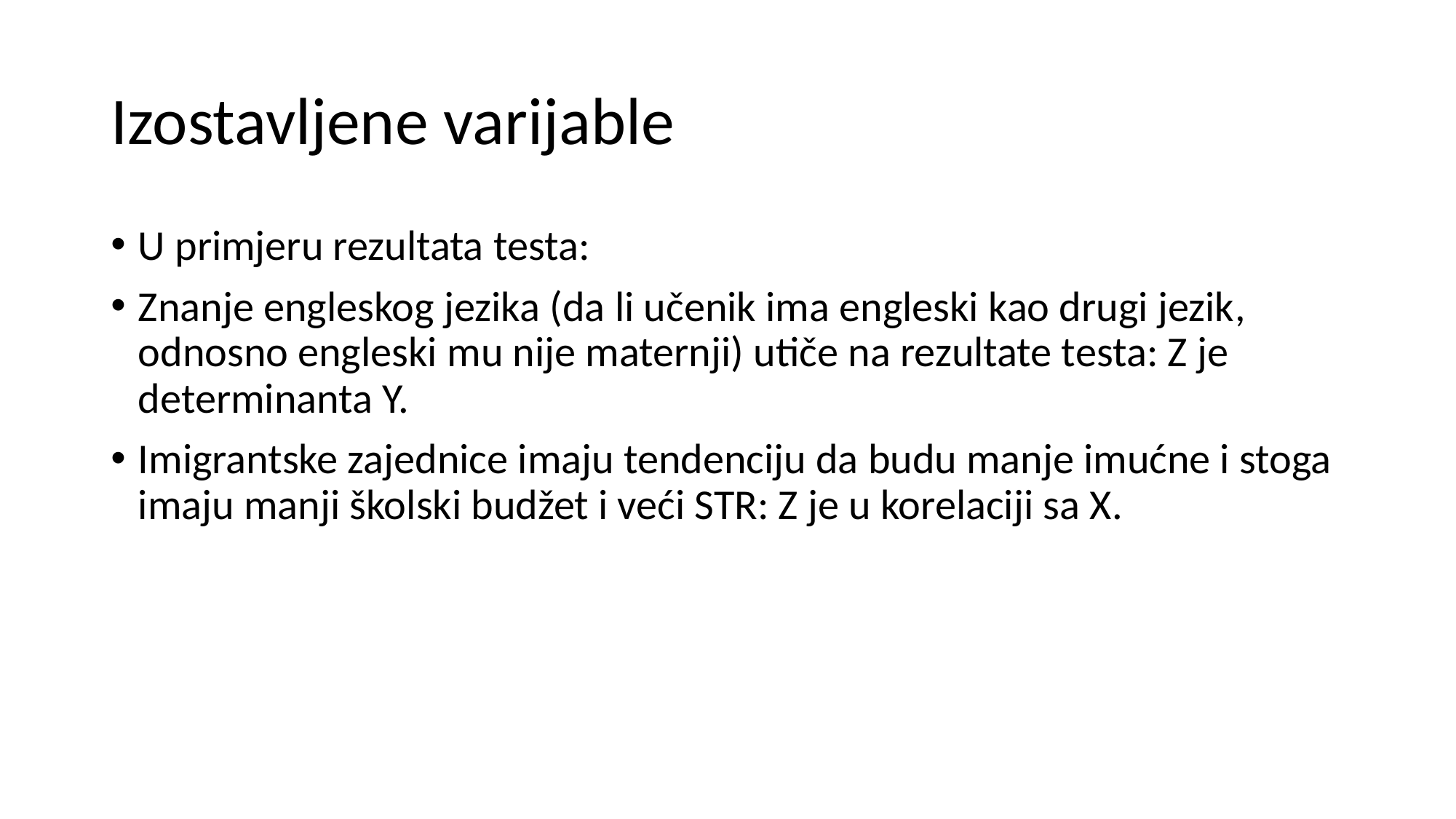

# Izostavljene varijable
U primjeru rezultata testa:
Znanje engleskog jezika (da li učenik ima engleski kao drugi jezik, odnosno engleski mu nije maternji) utiče na rezultate testa: Z je determinanta Y.
Imigrantske zajednice imaju tendenciju da budu manje imućne i stoga imaju manji školski budžet i veći STR: Z je u korelaciji sa X.